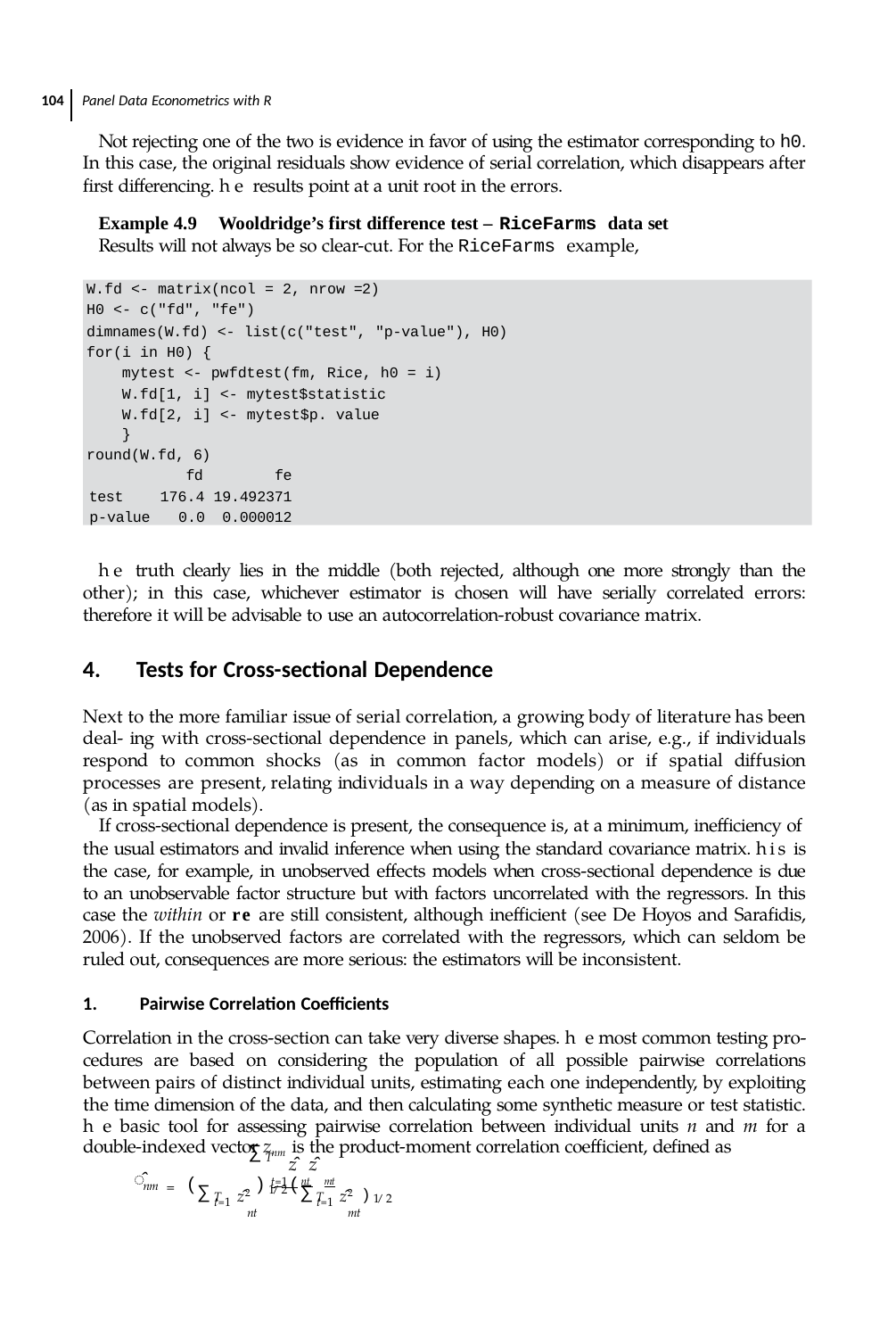

104  Panel Data Econometrics with R

Not rejecting one of the two is evidence in favor of using the estimator corresponding to h0. In this case, the original residuals show evidence of serial correlation, which disappears after ﬁrst differencing. he results point at a unit root in the errors.

Example 4.9  Wooldridge’s first difference test – RiceFarms data set
Results will not always be so clear-cut. For the RiceFarms example,

W.fd <- matrix(ncol = 2, nrow =2)
H0 <- c("fd", "fe")
dimnames(W.fd) <- list(c("test", "p-value"), H0) for(i in H0) {
mytest <- pwfdtest(fm, Rice, h0 = i) W.fd[1, i] <- mytest$statistic W.fd[2, i] <- mytest$p. value
}
round(W.fd, 6)
fd	fe
test	176.4 19.492371
p-value	0.0 0.000012
he truth clearly lies in the middle (both rejected, although one more strongly than the other); in this case, whichever estimator is chosen will have serially correlated errors: therefore it will be advisable to use an autocorrelation-robust covariance matrix.

Tests for Cross-sectional Dependence

Next to the more familiar issue of serial correlation, a growing body of literature has been deal- ing with cross-sectional dependence in panels, which can arise, e.g., if individuals respond to common shocks (as in common factor models) or if spatial diffusion processes are present, relating individuals in a way depending on a measure of distance (as in spatial models).
If cross-sectional dependence is present, the consequence is, at a minimum, ineﬃciency of
the usual estimators and invalid inference when using the standard covariance matrix. his is the case, for example, in unobserved effects models when cross-sectional dependence is due to an unobservable factor structure but with factors uncorrelated with the regressors. In this case the within or re are still consistent, although ineﬃcient (see De Hoyos and Saraﬁdis, 2006). If the unobserved factors are correlated with the regressors, which can seldom be ruled out, consequences are more serious: the estimators will be inconsistent.

Pairwise Correlation Coefficients
Correlation in the cross-section can take very diverse shapes. he most common testing pro- cedures are based on considering the population of all possible pairwise correlations between pairs of distinct individual units, estimating each one independently, by exploiting the time dimension of the data, and then calculating some synthetic measure or test statistic. he basic tool for assessing pairwise correlation between individual units n and m for a double-indexed vector znm is the product-moment correlation coeﬃcient, deﬁned as
∑
T
ẑ ẑ
= 	t=1  nt mt
̂
nm	(
)	(
)1∕2
∑
∑
1∕2
T
T
t=1 ẑ2
nt
t=1 ẑ2
mt